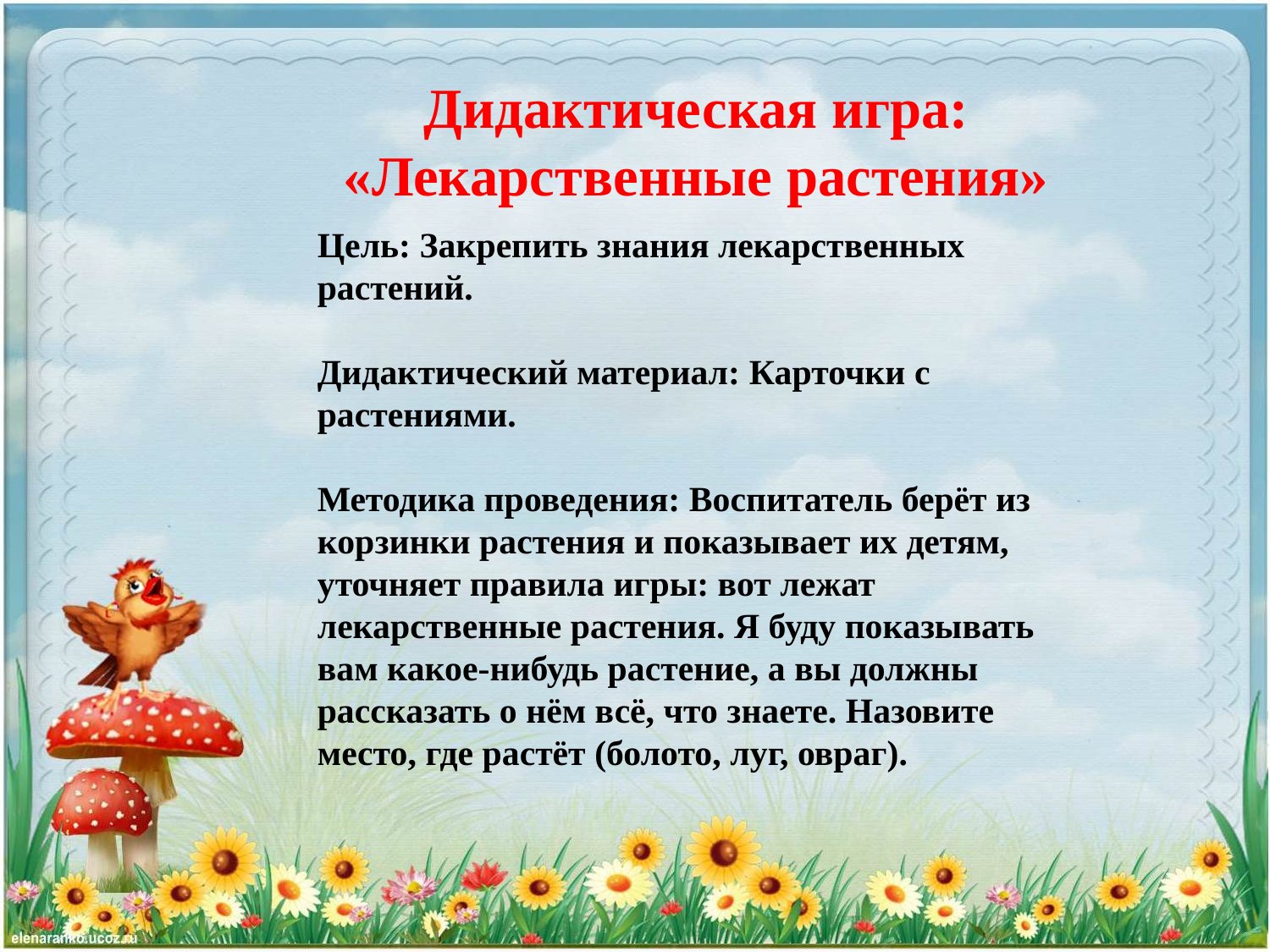

Дидактическая игра: «Лекарственные растения»

Цель: Закрепить знания лекарственных растений.

Дидактический материал: Карточки с растениями.

Методика проведения: Воспитатель берёт из корзинки растения и показывает их детям, уточняет правила игры: вот лежат лекарственные растения. Я буду показывать вам какое-нибудь растение, а вы должны рассказать о нём всё, что знаете. Назовите место, где растёт (болото, луг, овраг).